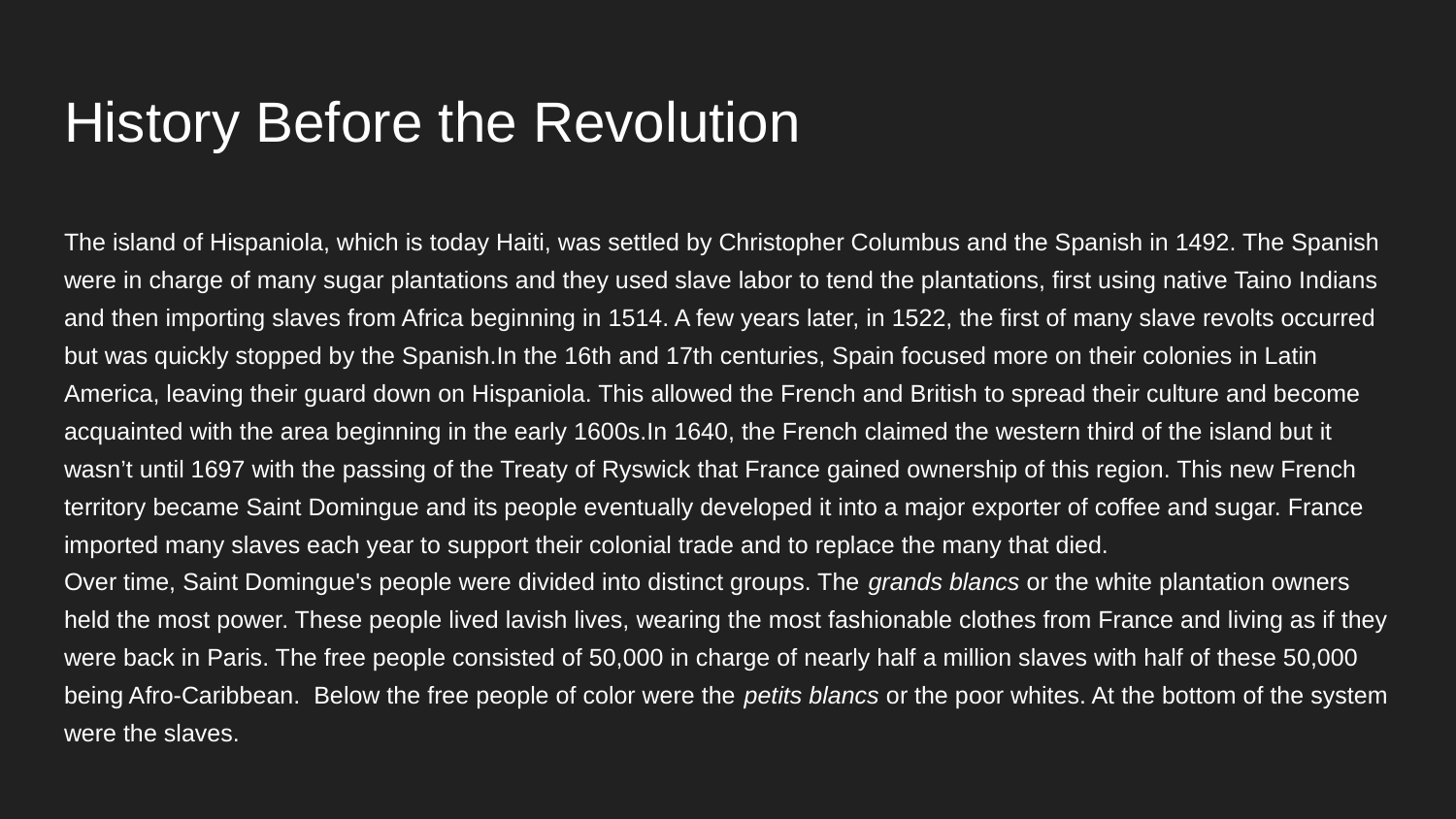

# History Before the Revolution
The island of Hispaniola, which is today Haiti, was settled by Christopher Columbus and the Spanish in 1492. The Spanish were in charge of many sugar plantations and they used slave labor to tend the plantations, first using native Taino Indians and then importing slaves from Africa beginning in 1514. A few years later, in 1522, the first of many slave revolts occurred but was quickly stopped by the Spanish.In the 16th and 17th centuries, Spain focused more on their colonies in Latin America, leaving their guard down on Hispaniola. This allowed the French and British to spread their culture and become acquainted with the area beginning in the early 1600s.In 1640, the French claimed the western third of the island but it wasn’t until 1697 with the passing of the Treaty of Ryswick that France gained ownership of this region. This new French territory became Saint Domingue and its people eventually developed it into a major exporter of coffee and sugar. France imported many slaves each year to support their colonial trade and to replace the many that died.
Over time, Saint Domingue's people were divided into distinct groups. The grands blancs or the white plantation owners held the most power. These people lived lavish lives, wearing the most fashionable clothes from France and living as if they were back in Paris. The free people consisted of 50,000 in charge of nearly half a million slaves with half of these 50,000 being Afro-Caribbean.  Below the free people of color were the petits blancs or the poor whites. At the bottom of the system were the slaves.